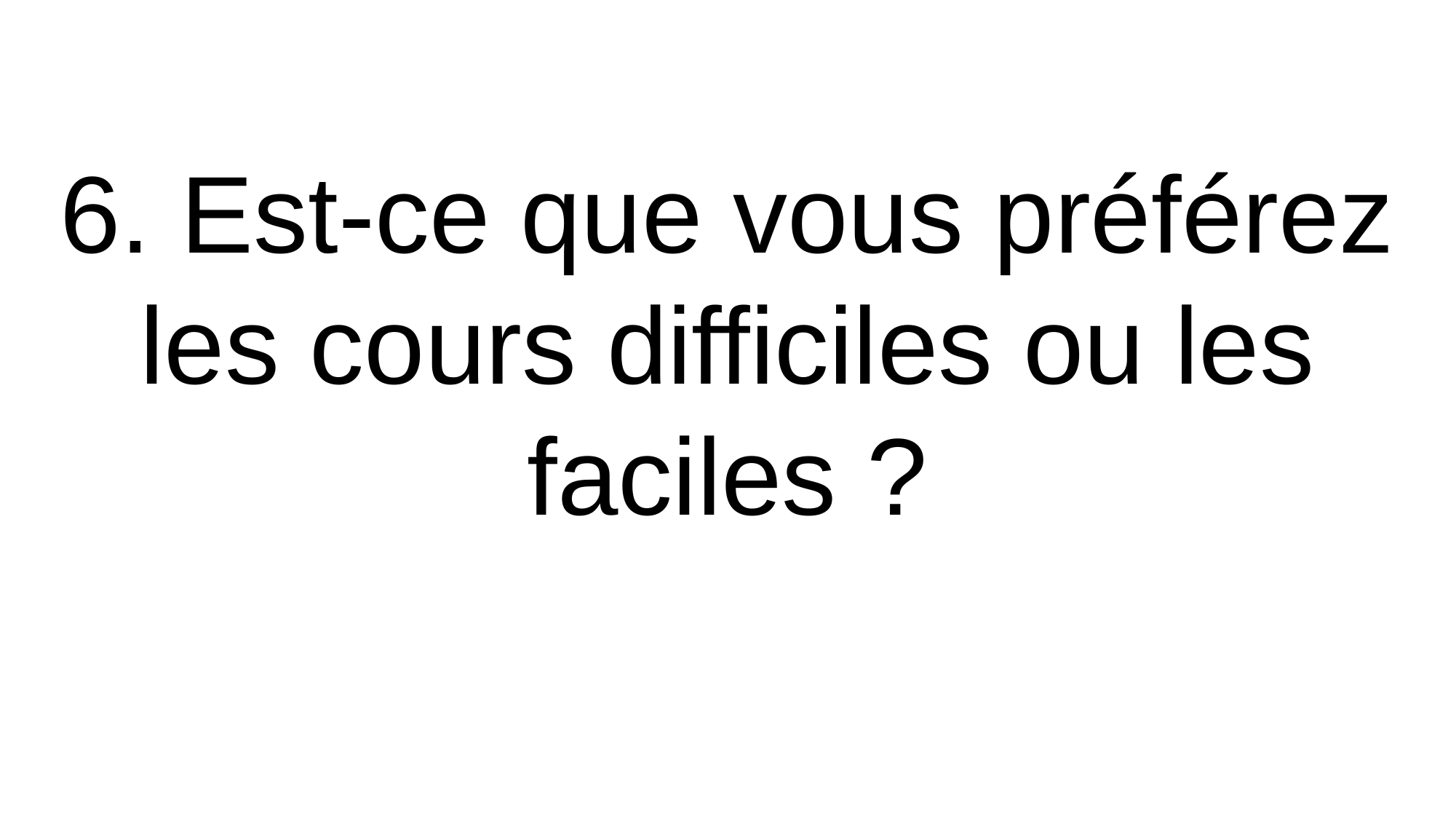

6. Est-ce que vous préférez les cours difficiles ou les faciles ?